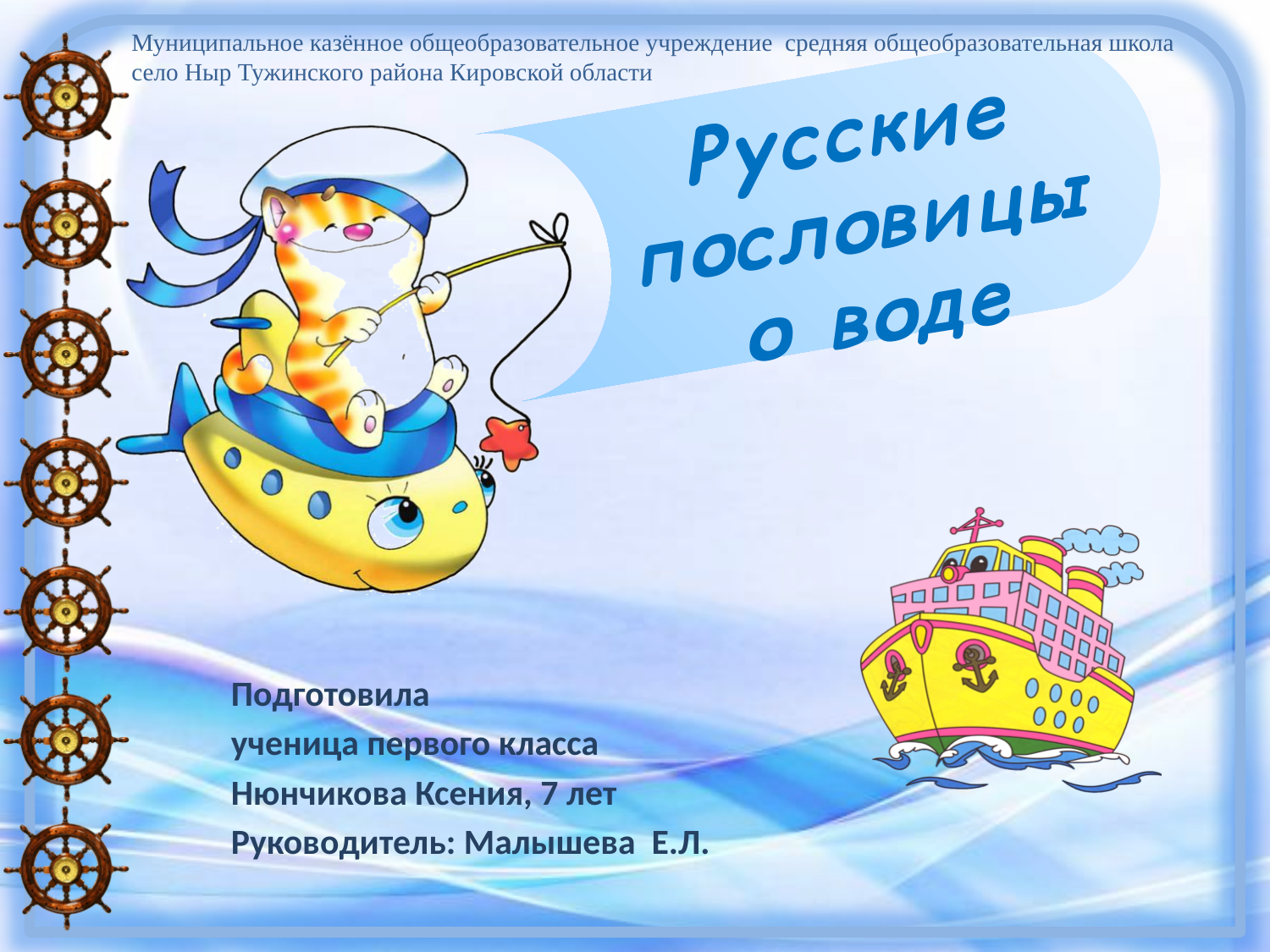

Муниципальное казённое общеобразовательное учреждение  средняя общеобразовательная школа
село Ныр Тужинского района Кировской области
# Русские пословицы о воде
Подготовила
ученица первого класса
Нюнчикова Ксения, 7 лет
Руководитель: Малышева  Е.Л.